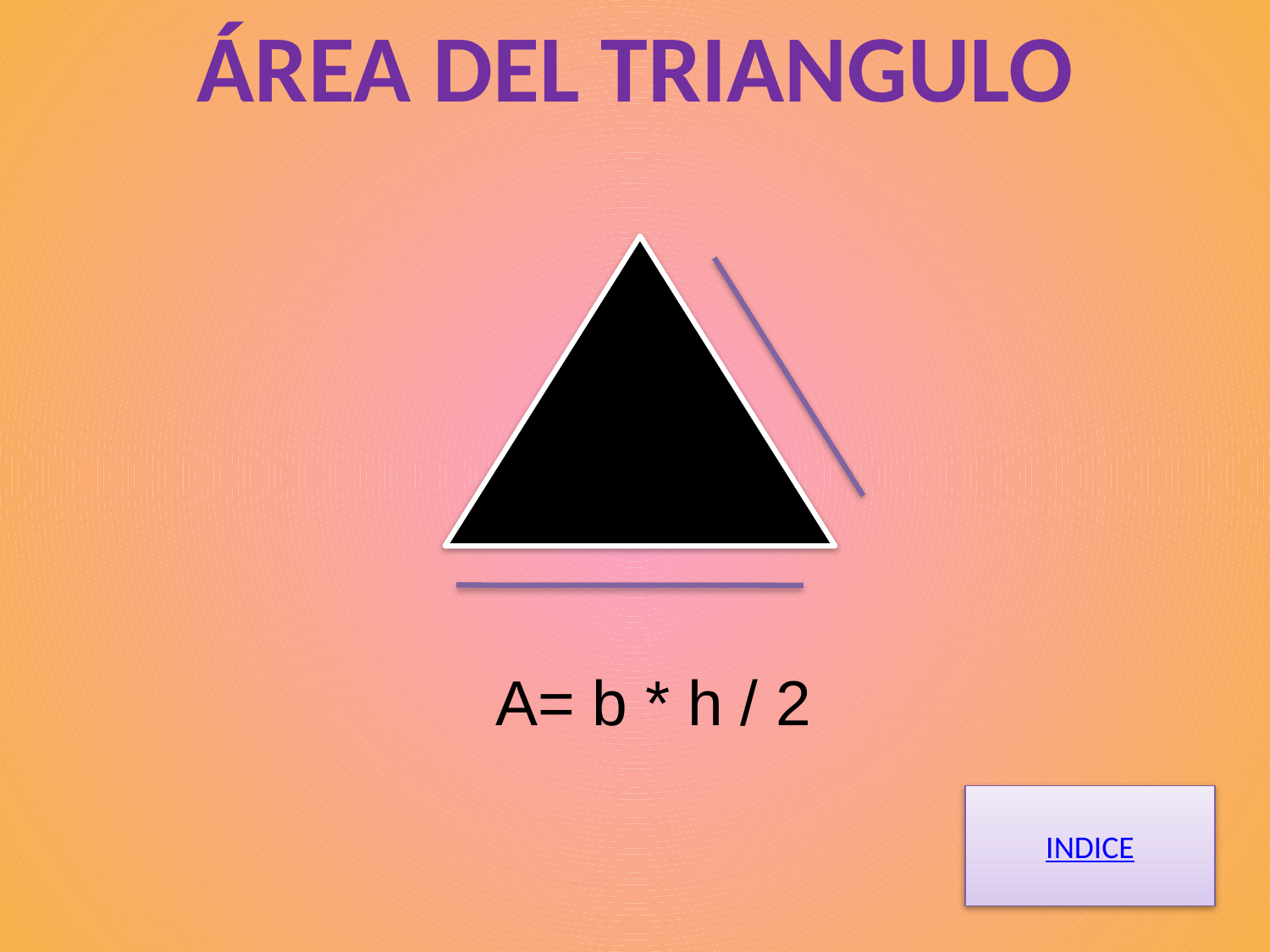

ÁREA DEL TRIANGULO

     A= b * h / 2
INDICE